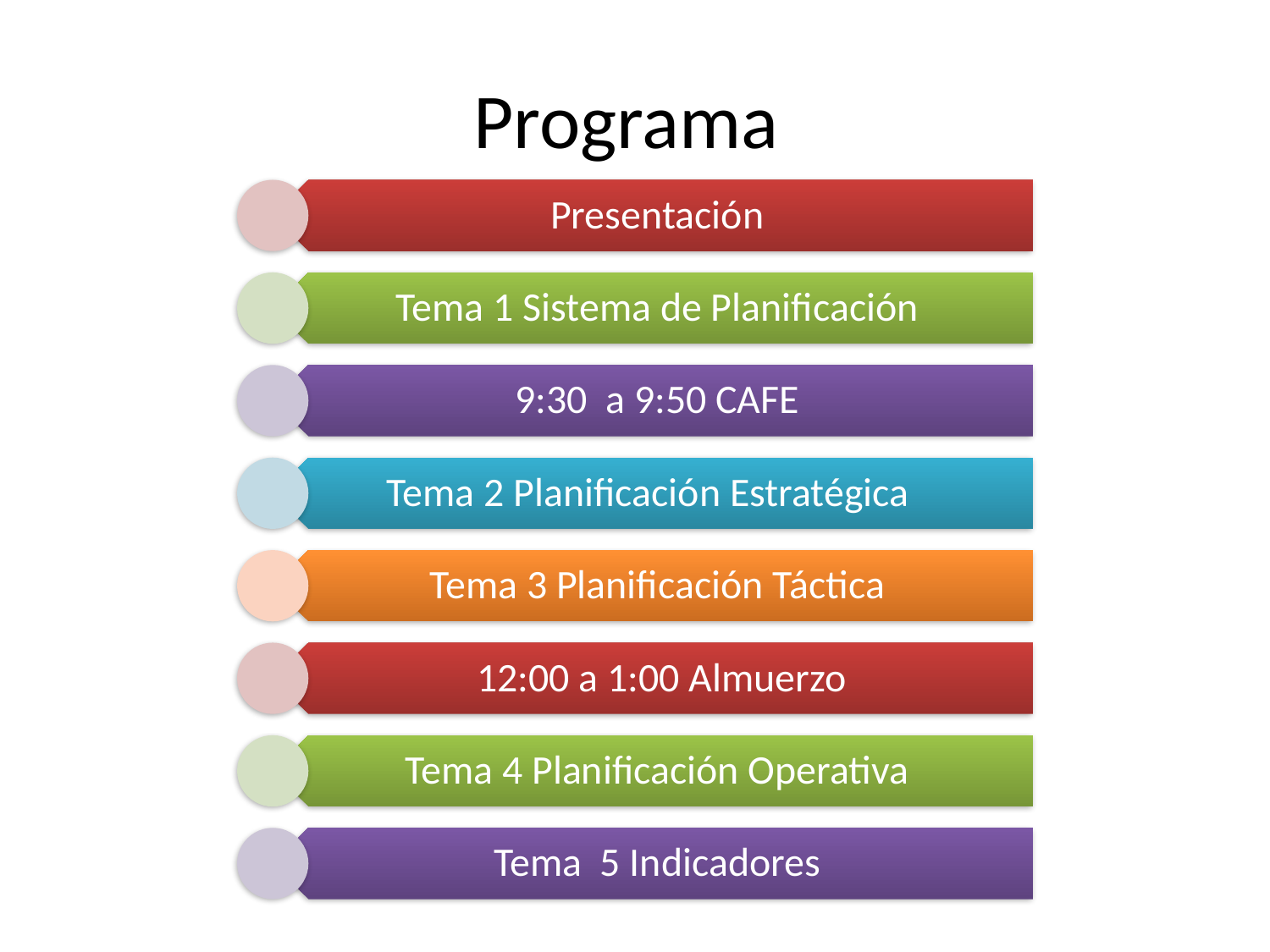

# Programa
Presentación
Tema 1 Sistema de Planificación
9:30  a 9:50 CAFE
Tema 2 Planificación Estratégica
Tema 3 Planificación Táctica
 12:00 a 1:00 Almuerzo
Tema 4 Planificación Operativa
Tema  5 Indicadores